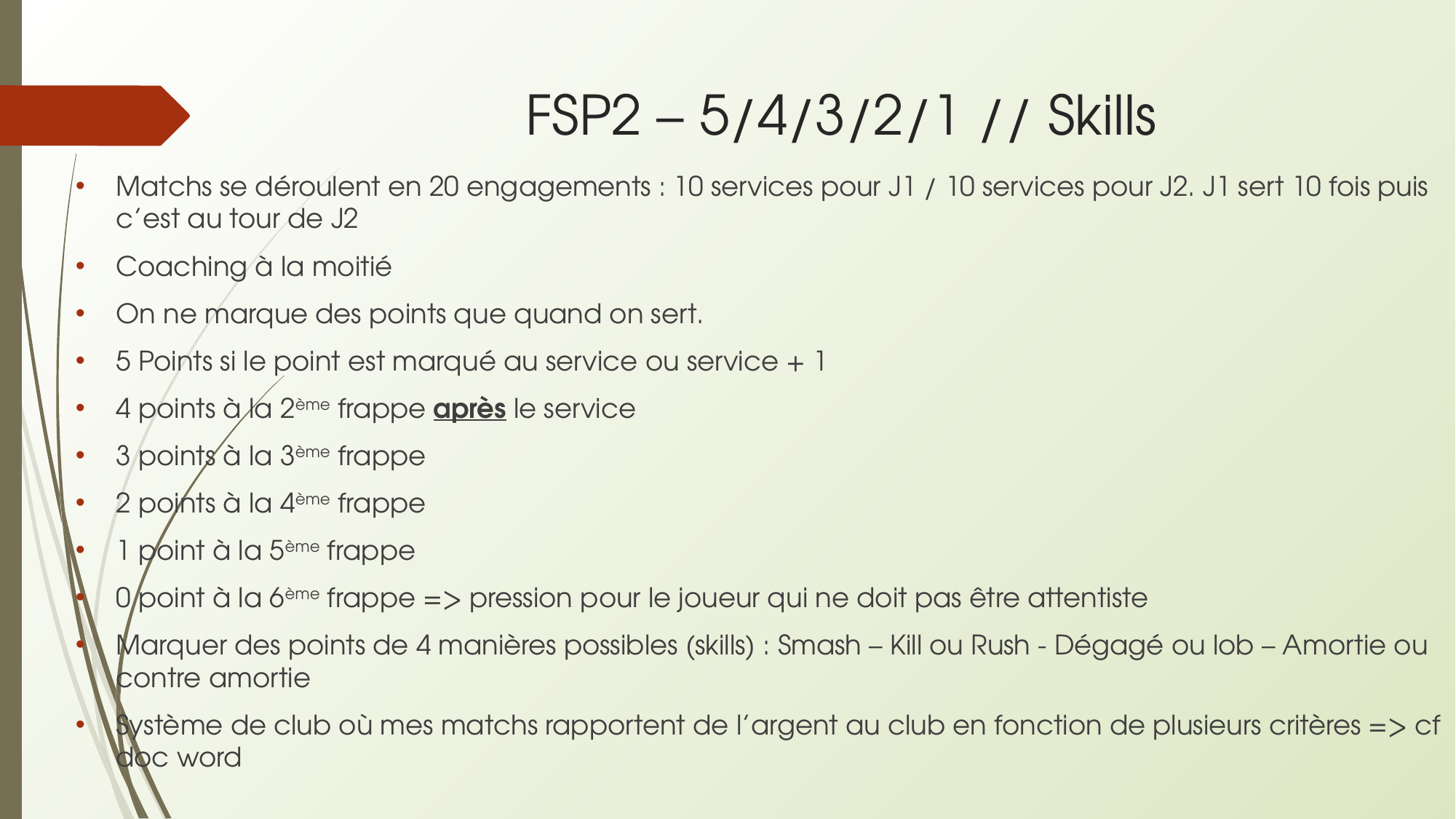

# FSP2 – 5/4/3/2/1 // Skills
Matchs se déroulent en 20 engagements : 10 services pour J1 / 10 services pour J2. J1 sert 10 fois puis c’est au tour de J2
Coaching à la moitié
On ne marque des points que quand on sert.
5 Points si le point est marqué au service ou service + 1
4 points à la 2ème frappe après le service
3 points à la 3ème frappe
2 points à la 4ème frappe
1 point à la 5ème frappe
0 point à la 6ème frappe => pression pour le joueur qui ne doit pas être attentiste
Marquer des points de 4 manières possibles (skills) : Smash – Kill ou Rush - Dégagé ou lob – Amortie ou contre amortie
Système de club où mes matchs rapportent de l’argent au club en fonction de plusieurs critères => cf doc word